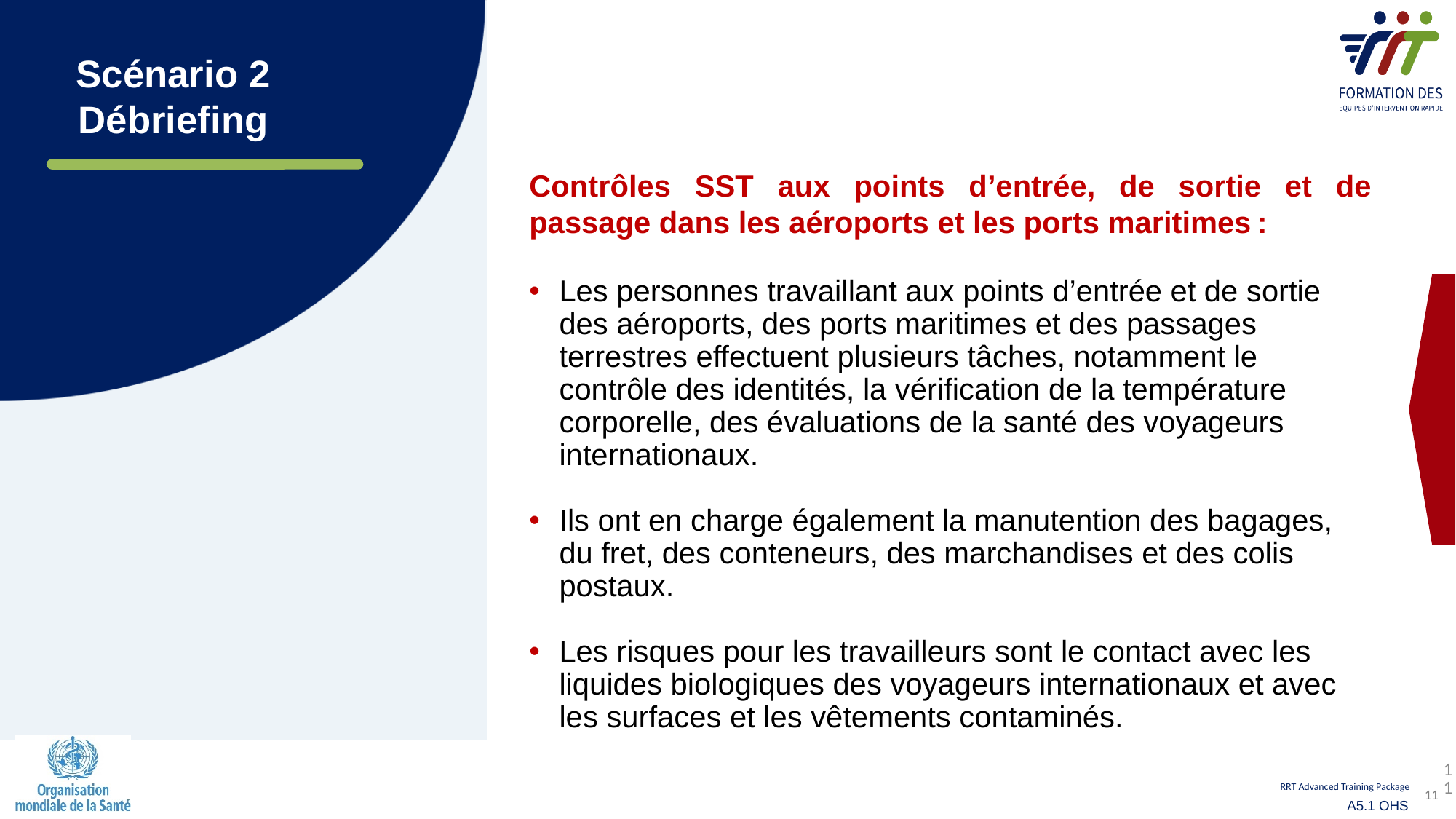

Scénario 2 Débriefing
Contrôles SST aux points d’entrée, de sortie et de passage dans les aéroports et les ports maritimes :

Les personnes travaillant aux points d’entrée et de sortie des aéroports, des ports maritimes et des passages terrestres effectuent plusieurs tâches, notamment le contrôle des identités, la vérification de la température corporelle, des évaluations de la santé des voyageurs internationaux.

Ils ont en charge également la manutention des bagages, du fret, des conteneurs, des marchandises et des colis postaux.

Les risques pour les travailleurs sont le contact avec les liquides biologiques des voyageurs internationaux et avec les surfaces et les vêtements contaminés.
11